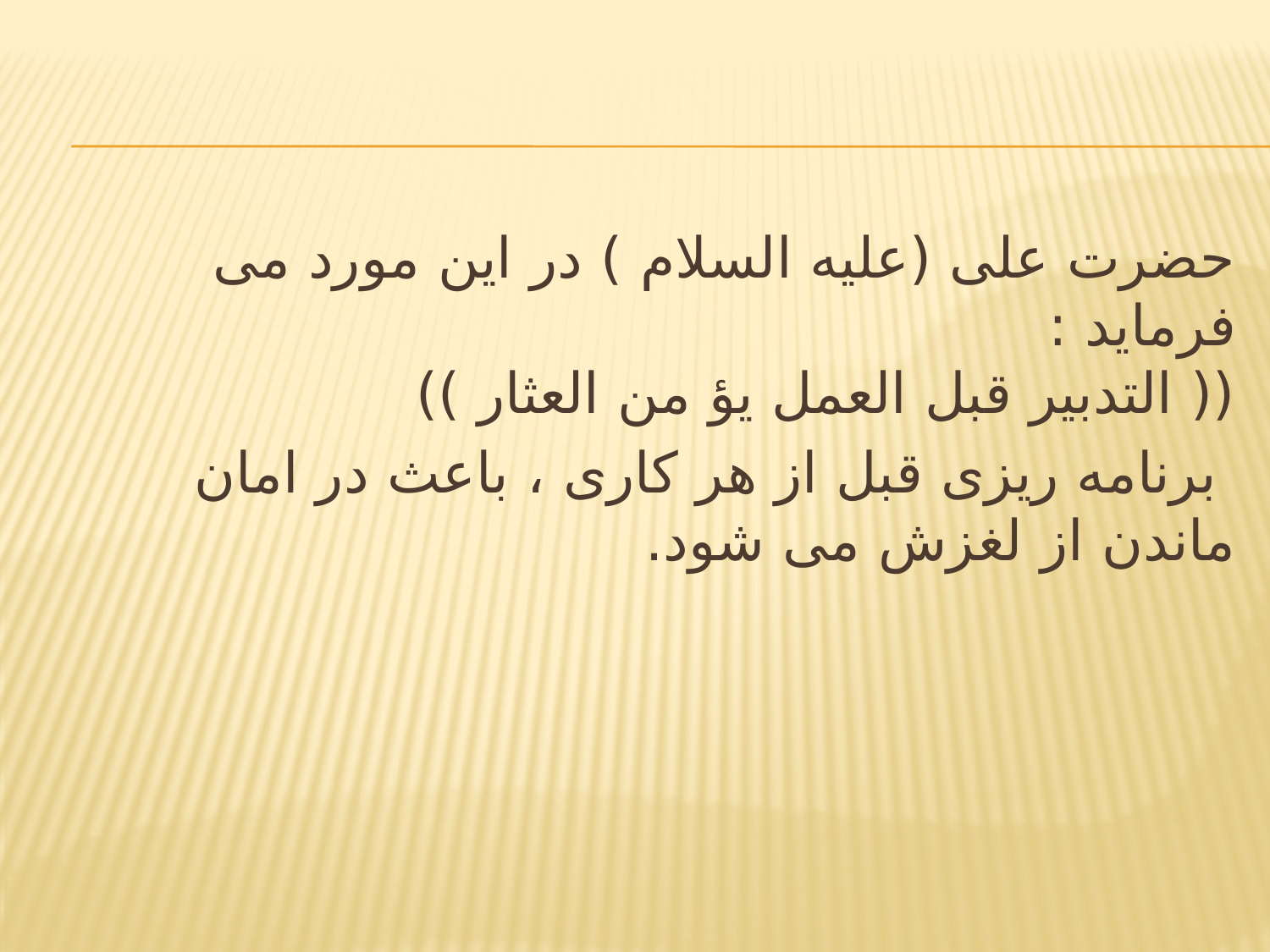

#
حضرت على (عليه السلام ) در اين مورد مى فرمايد :
(( التدبير قبل العمل يؤ من العثار ))
 برنامه ريزى قبل از هر كارى ، باعث در امان ماندن از لغزش مى شود.